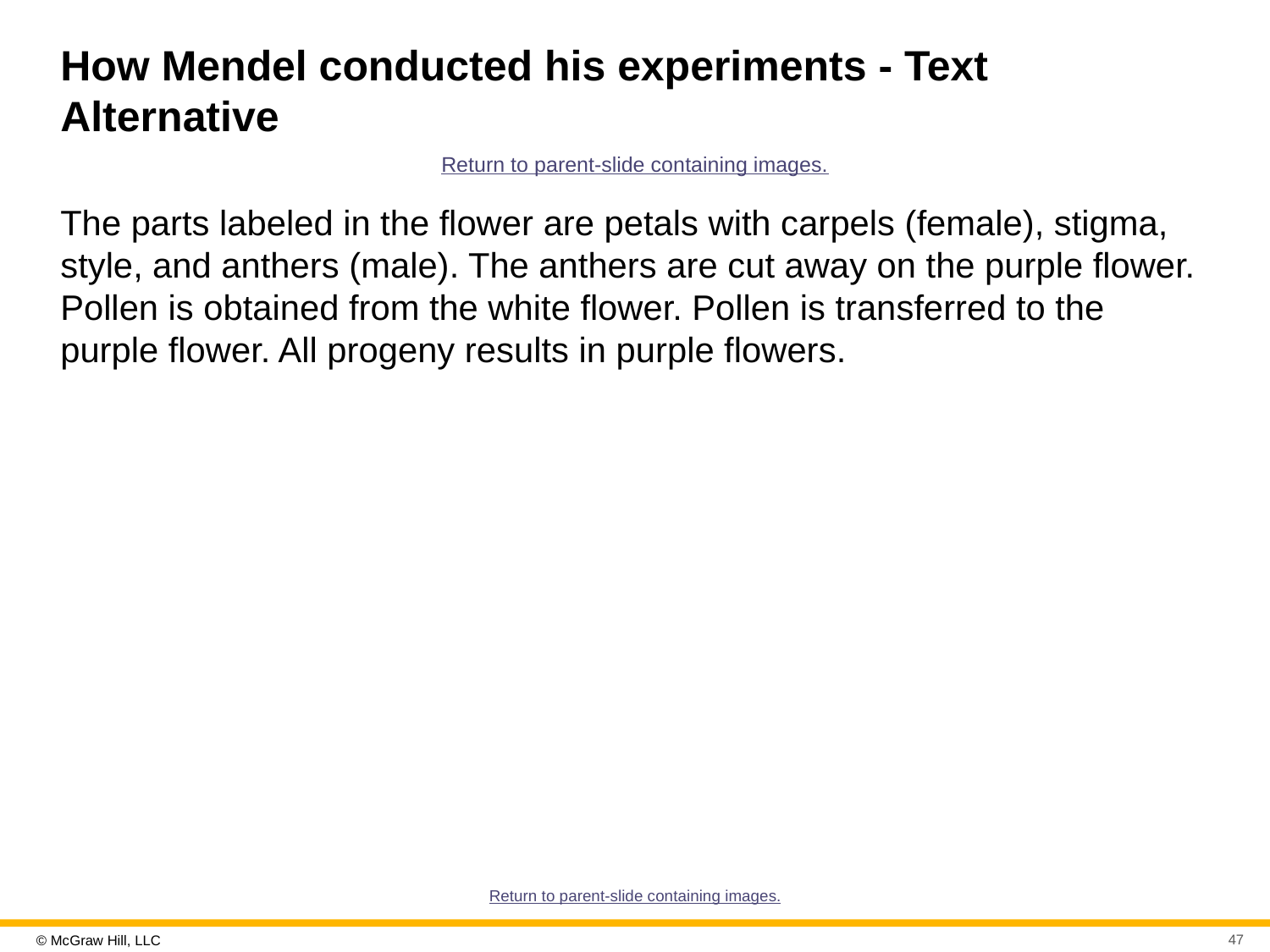

# How Mendel conducted his experiments - Text Alternative
Return to parent-slide containing images.
The parts labeled in the flower are petals with carpels (female), stigma, style, and anthers (male). The anthers are cut away on the purple flower. Pollen is obtained from the white flower. Pollen is transferred to the purple flower. All progeny results in purple flowers.
Return to parent-slide containing images.
47